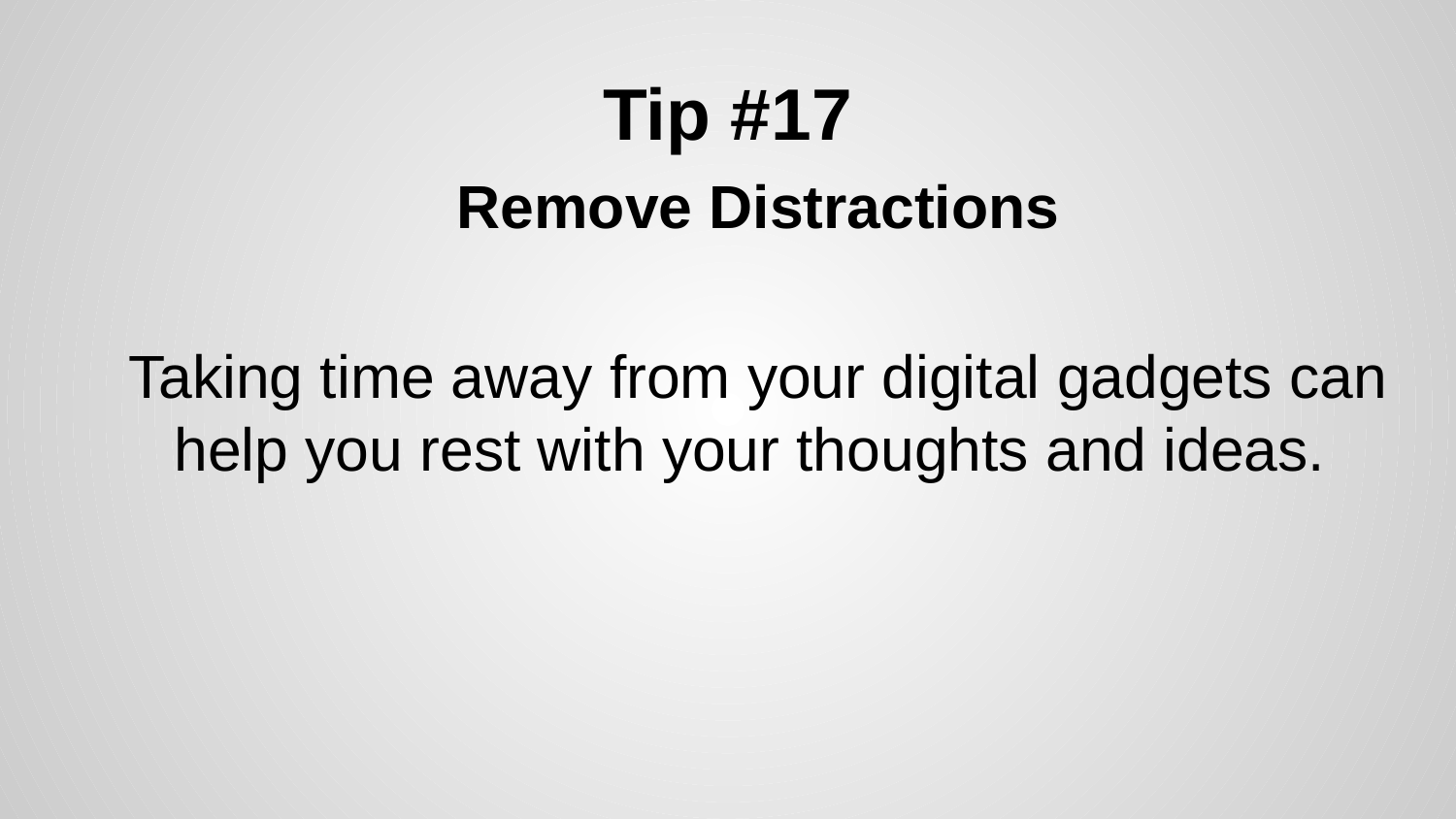

# Tip #17

Remove Distractions

Taking time away from your digital gadgets can help you rest with your thoughts and ideas.